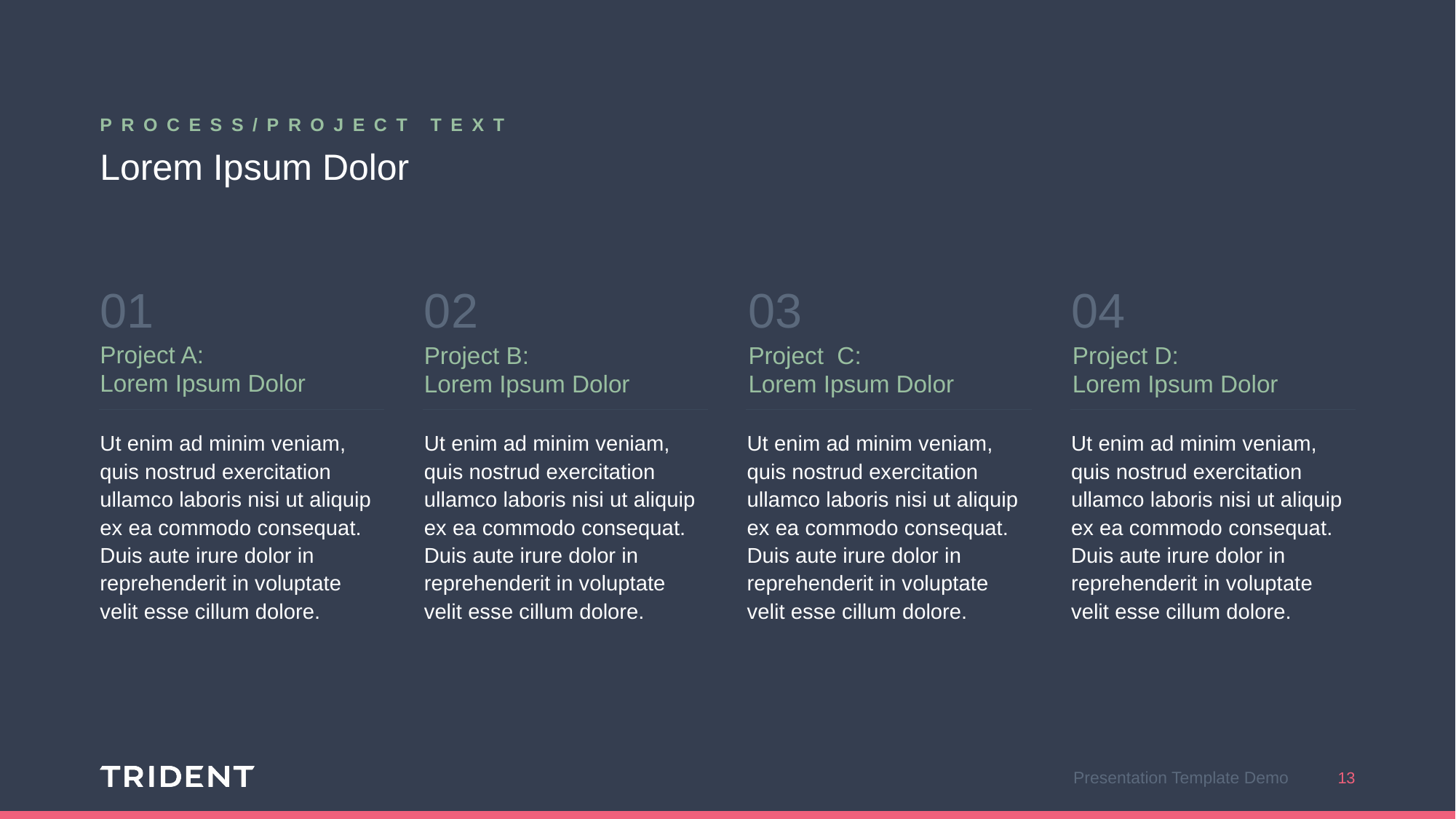

PROCESS/PROJECT TEXT
# Lorem Ipsum Dolor
Project A:
Lorem Ipsum Dolor
Project B:
Lorem Ipsum Dolor
Project  C:
Lorem Ipsum Dolor
Project D:
Lorem Ipsum Dolor
Ut enim ad minim veniam, quis nostrud exercitation ullamco laboris nisi ut aliquip
ex ea commodo consequat. Duis aute irure dolor in reprehenderit in voluptate velit esse cillum dolore.

Ut enim ad minim veniam, quis nostrud exercitation ullamco laboris nisi ut aliquip
ex ea commodo consequat. Duis aute irure dolor in reprehenderit in voluptate velit esse cillum dolore.

Ut enim ad minim veniam, quis nostrud exercitation ullamco laboris nisi ut aliquip
ex ea commodo consequat. Duis aute irure dolor in reprehenderit in voluptate velit esse cillum dolore.

Ut enim ad minim veniam, quis nostrud exercitation ullamco laboris nisi ut aliquip
ex ea commodo consequat. Duis aute irure dolor in reprehenderit in voluptate velit esse cillum dolore.
13
Presentation Template Demo